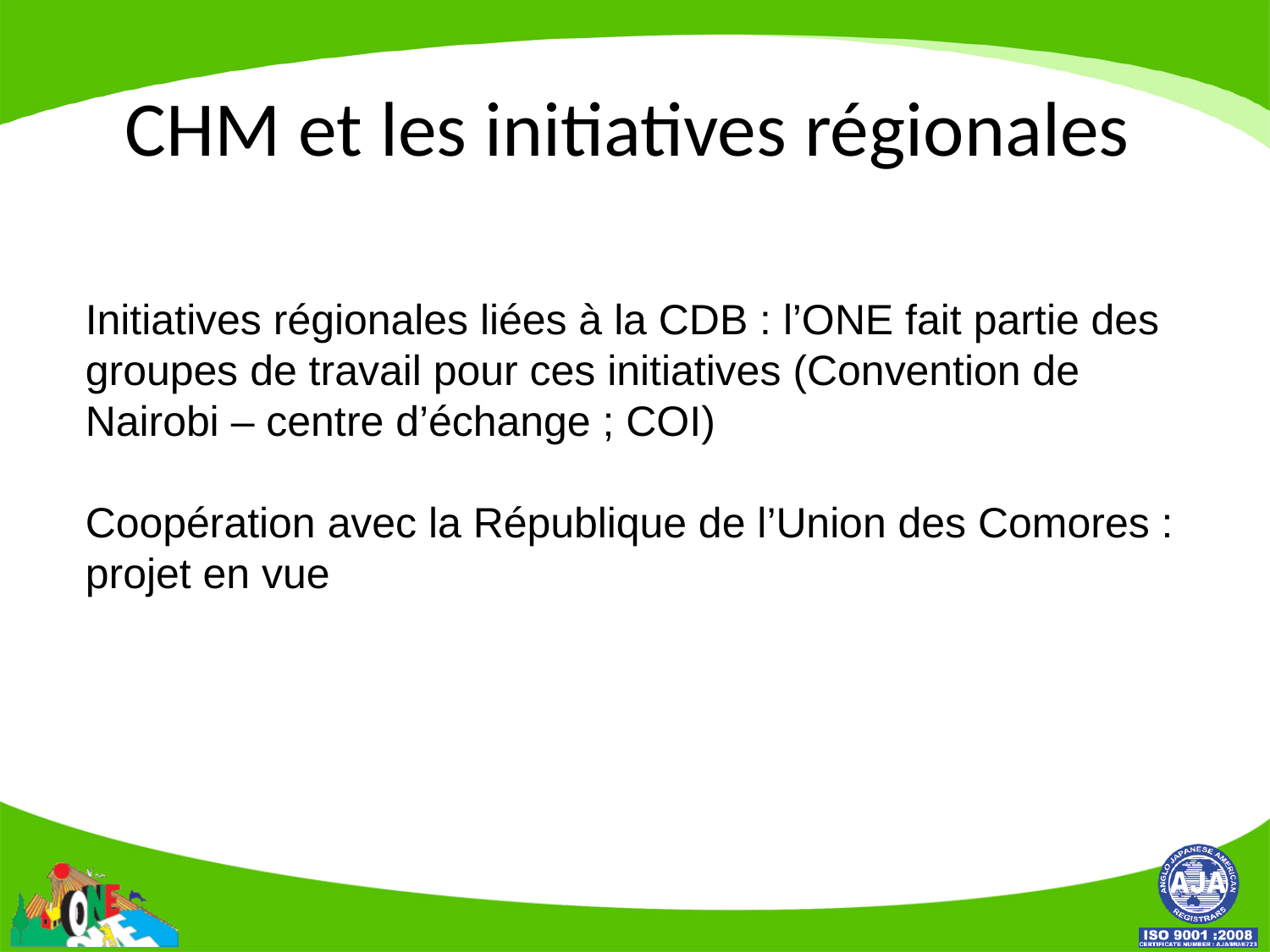

# CHM et les initiatives régionales
Initiatives régionales liées à la CDB : l’ONE fait partie des groupes de travail pour ces initiatives (Convention de Nairobi – centre d’échange ; COI)

Coopération avec la République de l’Union des Comores : projet en vue